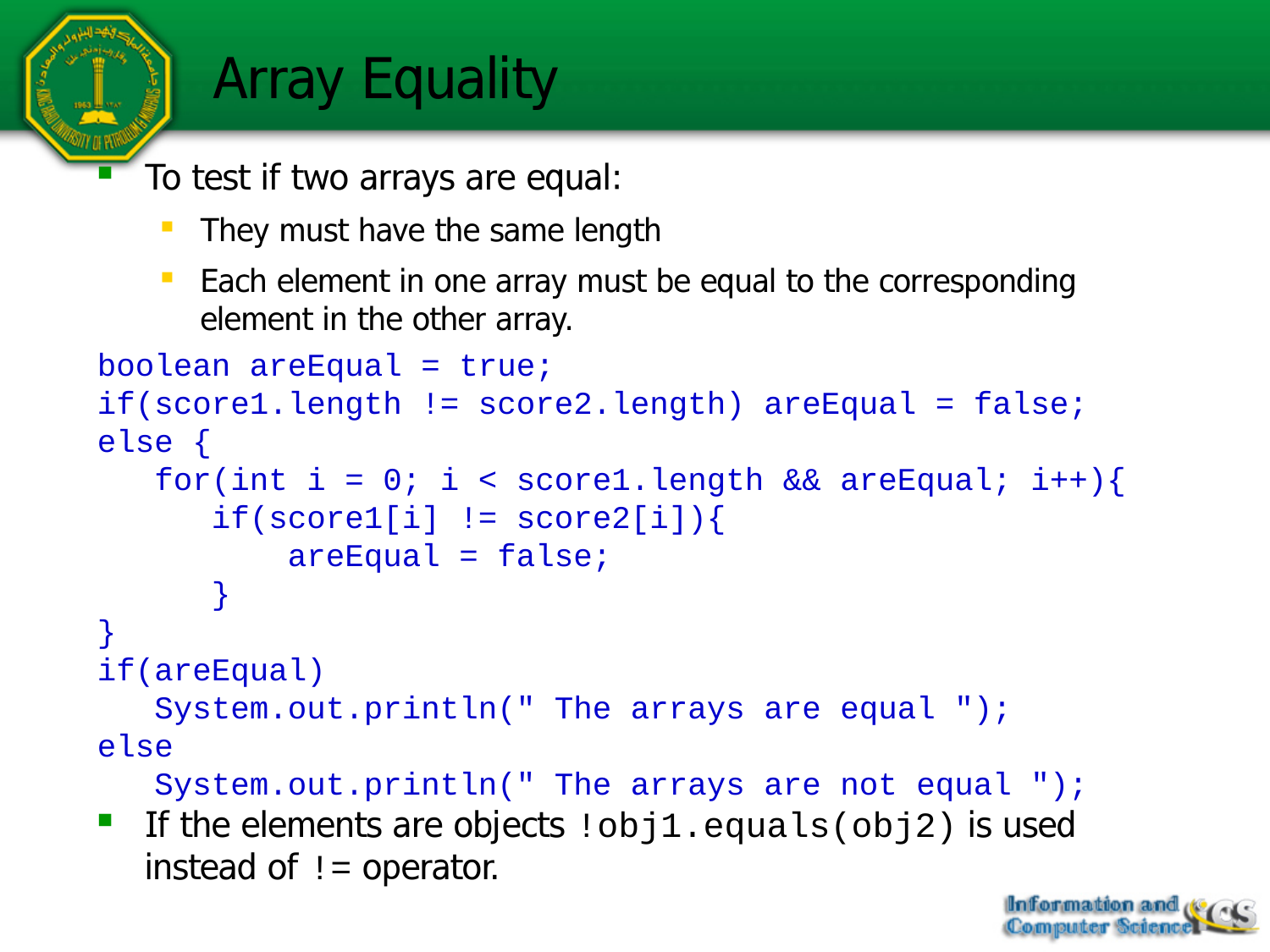

# Array Equality
To test if two arrays are equal:
They must have the same length
Each element in one array must be equal to the corresponding element in the other array.

If the elements are objects !obj1.equals(obj2) is used instead of != operator.
boolean areEqual = true;
if(score1.length != score2.length) areEqual = false;
else {
   for(int i = 0; i < score1.length && areEqual; i++){
      if(score1[i] != score2[i]){
          areEqual = false;
      }
}
if(areEqual)
   System.out.println(" The arrays are equal ");
else
   System.out.println(" The arrays are not equal ");